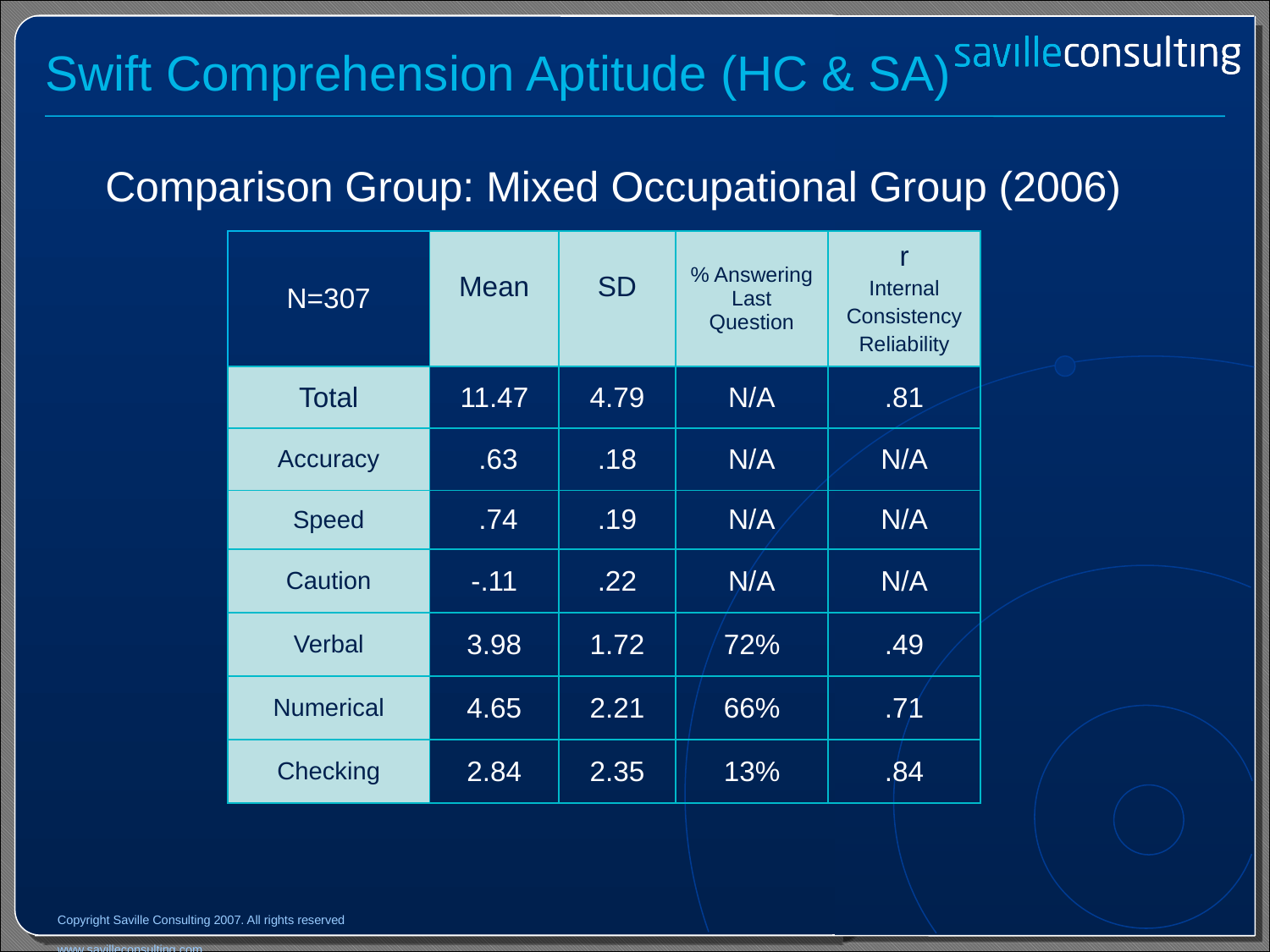

Swift Comprehension Aptitude (HC & SA)
Comparison Group: Mixed Occupational Group (2006)

| N=307 | Mean | SD | % Answering Last Question | r Internal Consistency Reliability |
| --- | --- | --- | --- | --- |
| Total | 11.47 | 4.79 | N/A | .81 |
| Accuracy | .63 | .18 | N/A | N/A |
| Speed | .74 | .19 | N/A | N/A |
| Caution | -.11 | .22 | N/A | N/A |
| Verbal | 3.98 | 1.72 | 72% | .49 |
| Numerical | 4.65 | 2.21 | 66% | .71 |
| Checking | 2.84 | 2.35 | 13% | .84 |